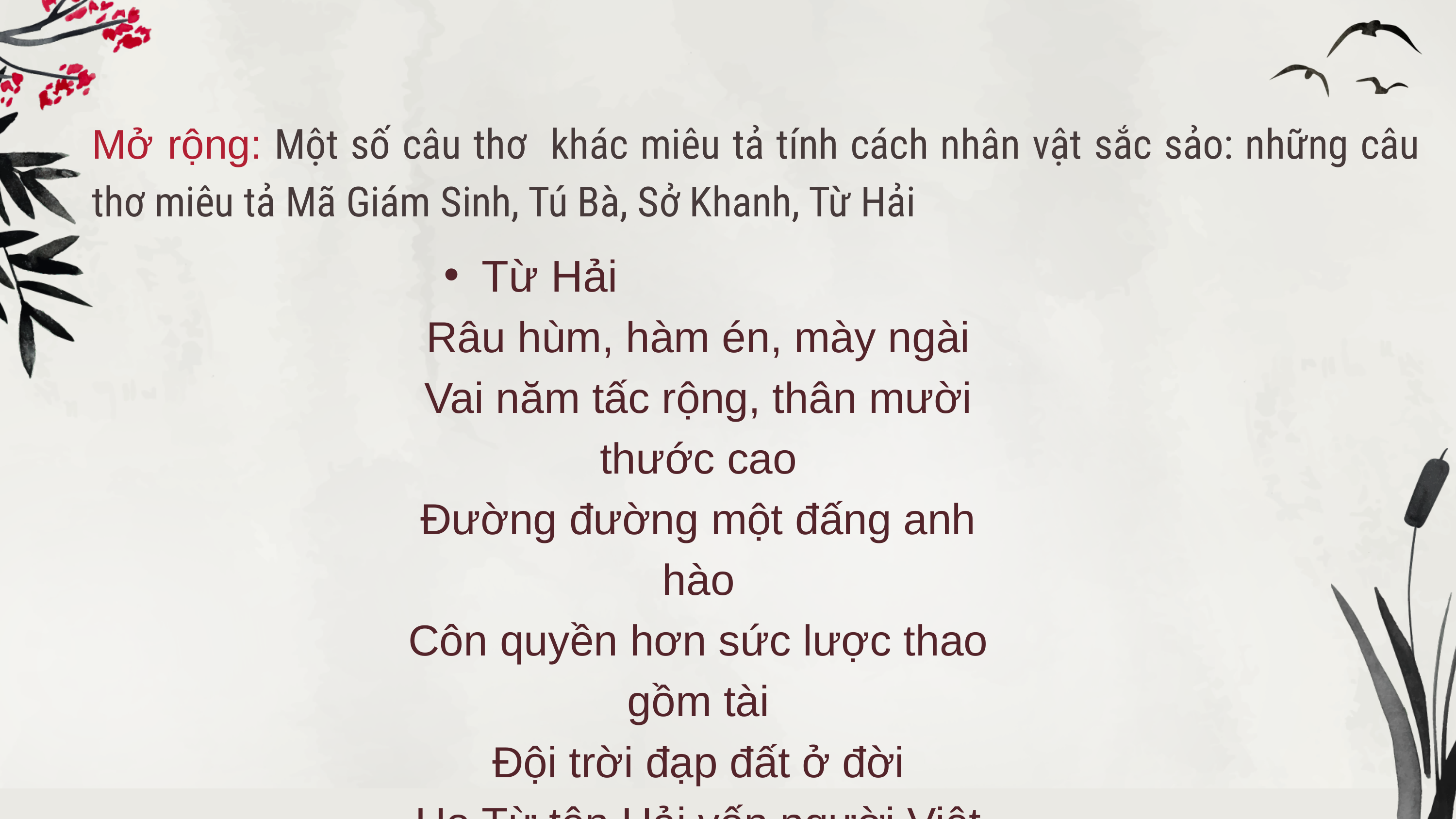

Mở rộng: Một số câu thơ  khác miêu tả tính cách nhân vật sắc sảo: những câu thơ miêu tả Mã Giám Sinh, Tú Bà, Sở Khanh, Từ Hải
Từ Hải
Râu hùm, hàm én, mày ngài
Vai năm tấc rộng, thân mười thước cao
Đường đường một đấng anh hào
Côn quyền hơn sức lược thao gồm tài
Đội trời đạp đất ở đời
Họ Từ tên Hải vốn người Việt Đông
Giang hồ quen thú vẫy vùng
Gươm đàn nửa gánh, non sông một chèo.